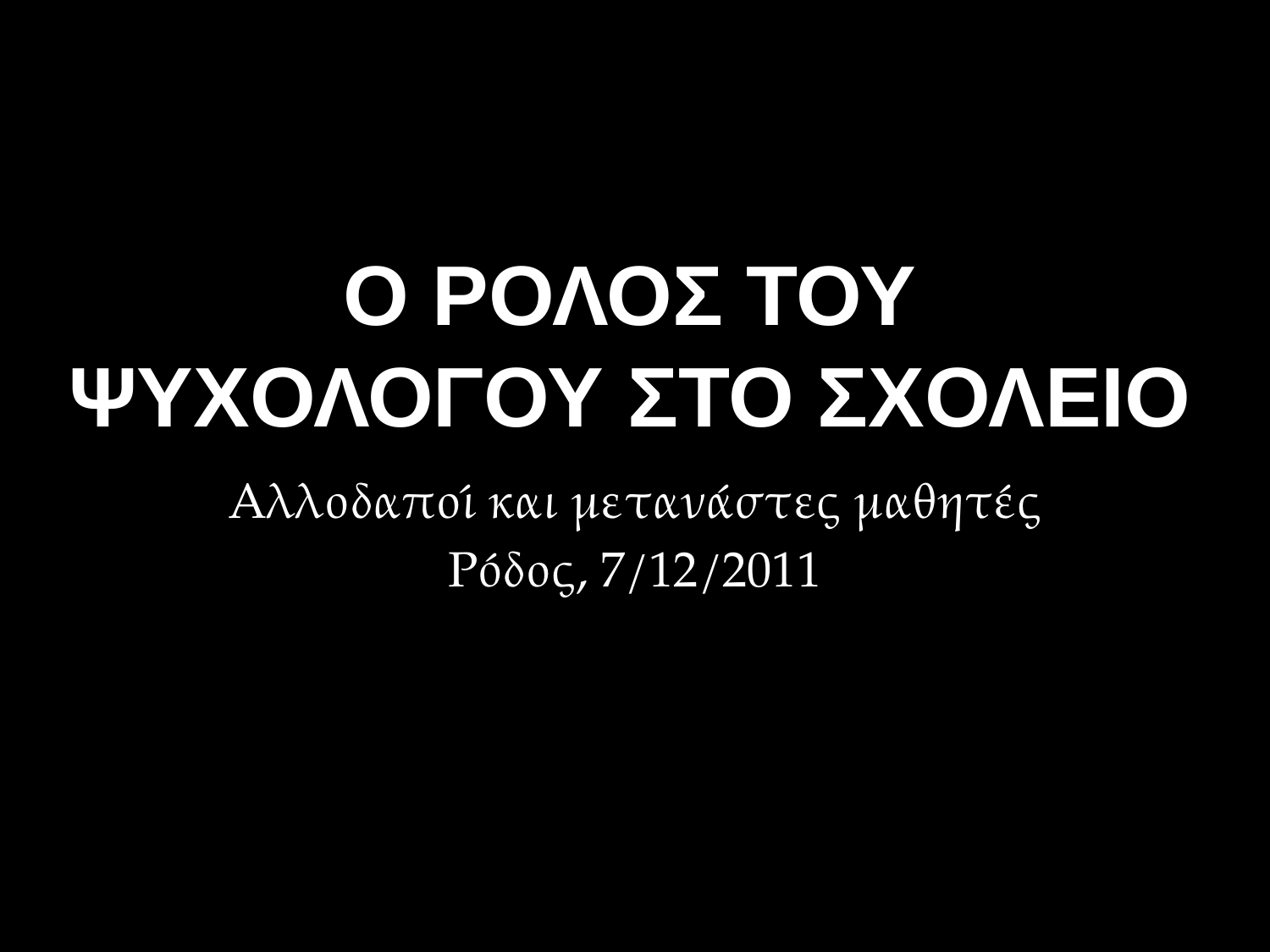

# Ο ΡΟΛΟΣ ΤΟΥ ΨΥΧΟΛΟΓΟΥ στο σχολεΙο
Αλλοδαποί και μετανάστες μαθητές
Ρόδος, 7/12/2011